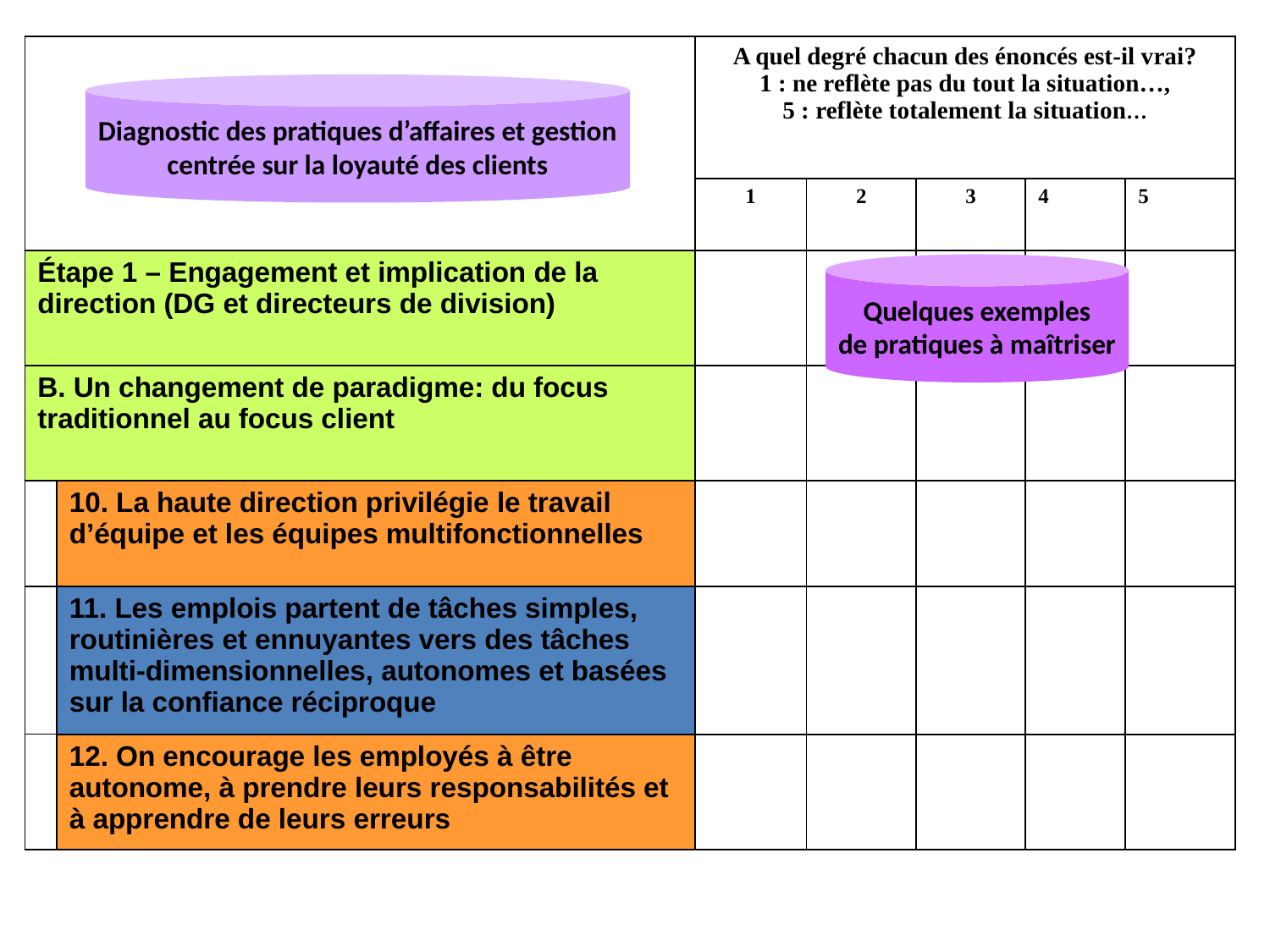

|  |  | A quel degré chacun des énoncés est-il vrai? 1 : ne reflète pas du tout la situation…, 5 : reflète totalement la situation… |  |  |  |  |
| --- | --- | --- | --- | --- | --- | --- |
|  |  | 1 | 2 | 3 | 4 | 5 |
| Étape 1 – Engagement et implication de la direction (DG et directeurs de division) |  |  |  |  |  |  |
| B. Un changement de paradigme: du focus traditionnel au focus client |  |  |  |  |  |  |
|  | 10. La haute direction privilégie le travail d’équipe et les équipes multifonctionnelles |  |  |  |  |  |
|  | 11. Les emplois partent de tâches simples, routinières et ennuyantes vers des tâches multi-dimensionnelles, autonomes et basées sur la confiance réciproque |  |  |  |  |  |
|  | 12. On encourage les employés à être autonome, à prendre leurs responsabilités et à apprendre de leurs erreurs |  |  |  |  |  |
Diagnostic des pratiques d’affaires et gestion
centrée sur la loyauté des clients
Quelques exemples
de pratiques à maîtriser